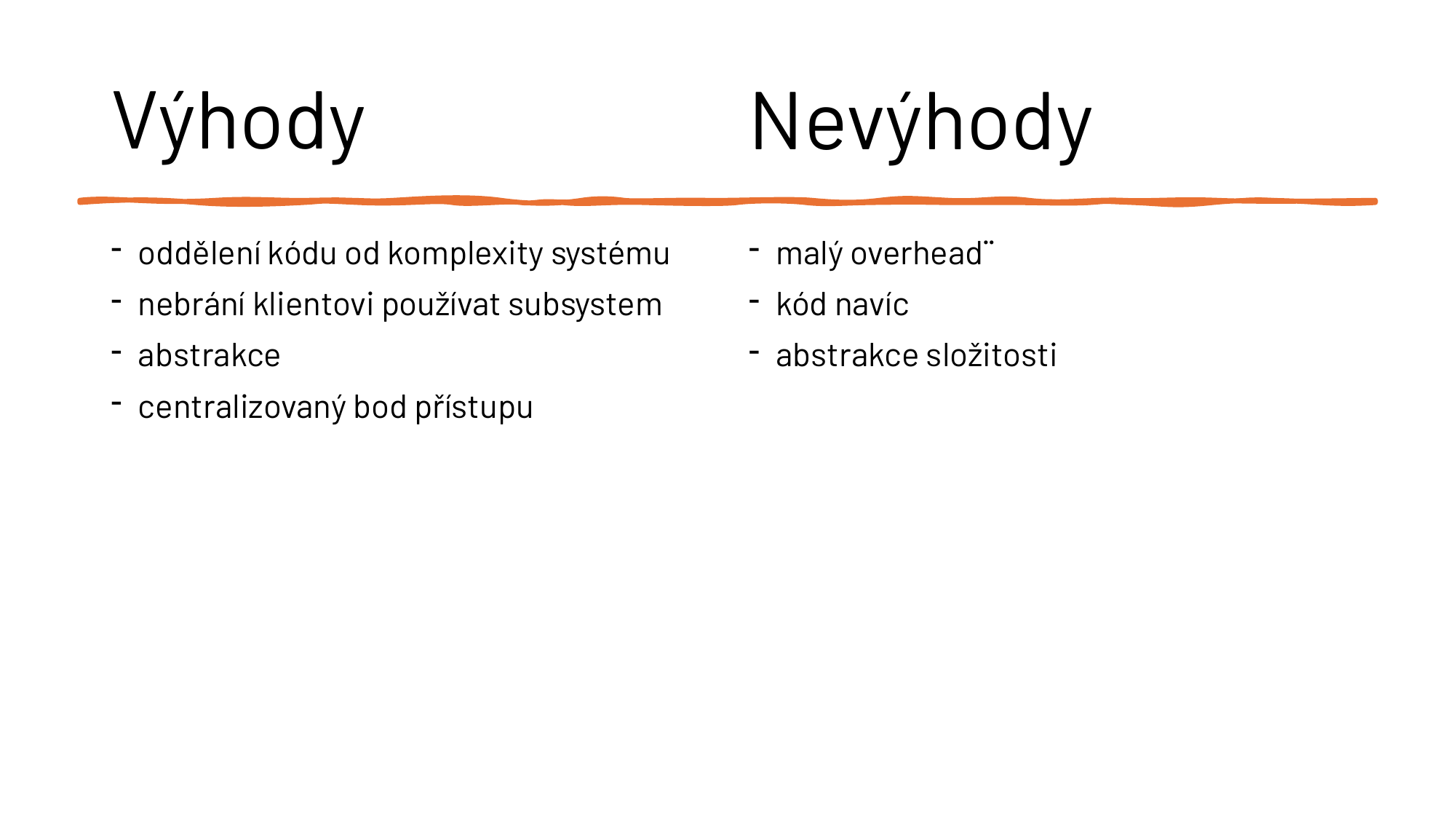

# Výhody
Nevýhody

oddělení kódu od komplexity systému
nebrání klientovi používat subsystem
abstrakce
centralizovaný bod přístupu

malý overhead¨
kód navíc
abstrakce složitosti